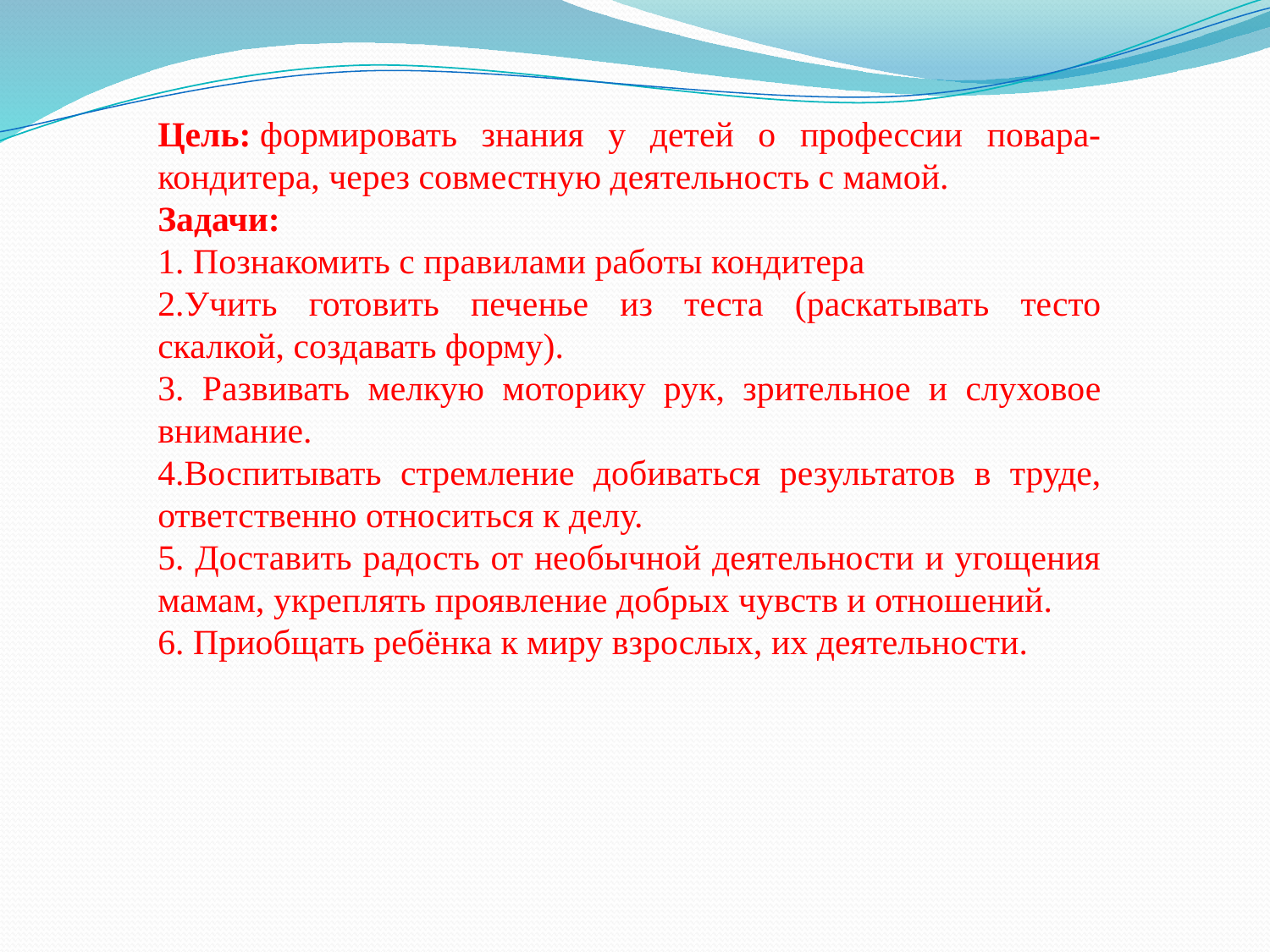

Цель: формировать знания у детей о профессии повара-кондитера, через совместную деятельность с мамой.
Задачи:
1. Познакомить с правилами работы кондитера
2.Учить готовить печенье из теста (раскатывать тесто скалкой, создавать форму).
3. Развивать мелкую моторику рук, зрительное и слуховое внимание.
4.Воспитывать стремление добиваться результатов в труде, ответственно относиться к делу.
5. Доставить радость от необычной деятельности и угощения мамам, укреплять проявление добрых чувств и отношений.
6. Приобщать ребёнка к миру взрослых, их деятельности.